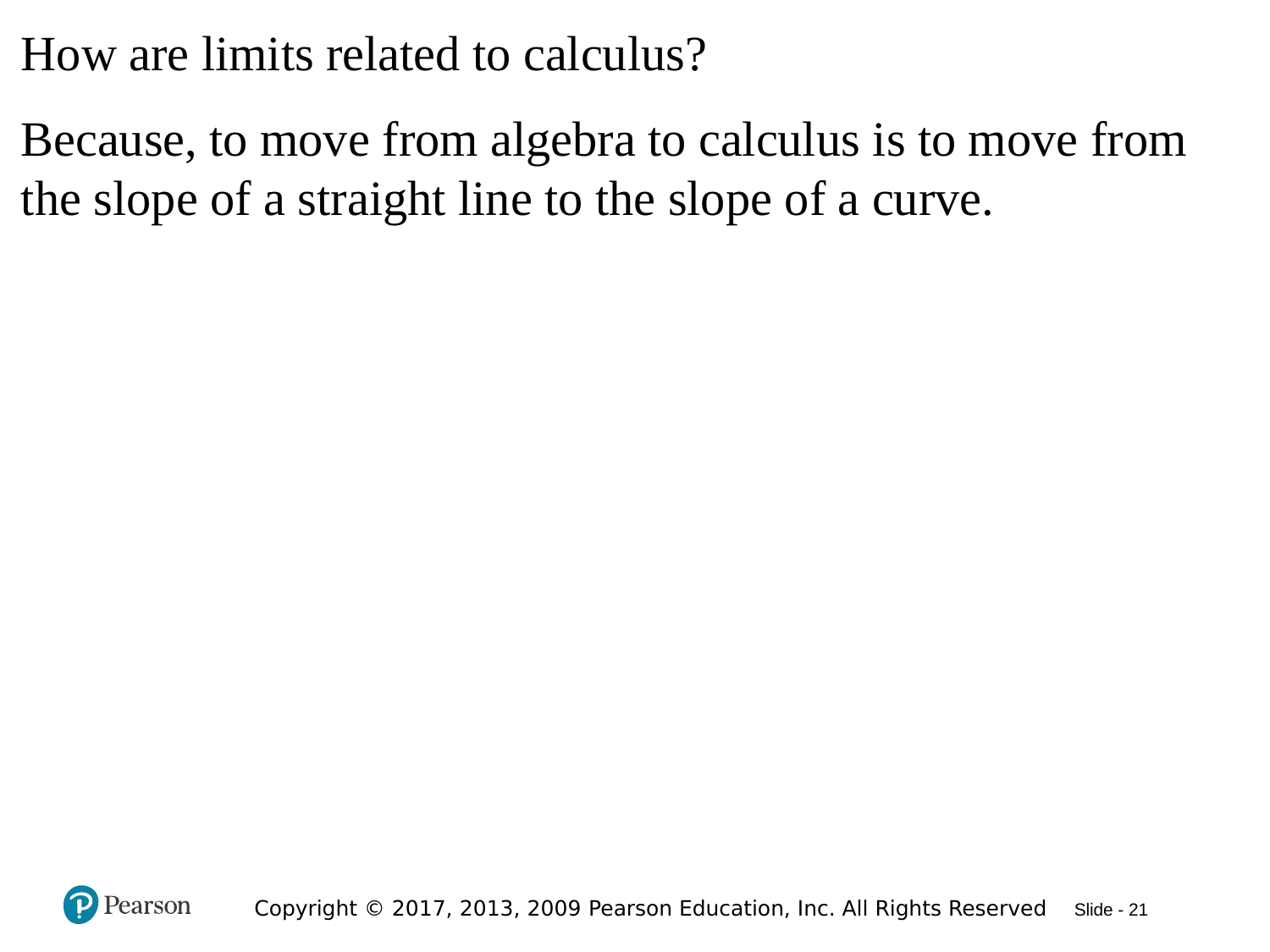

How are limits related to calculus?
Because, to move from algebra to calculus is to move from the slope of a straight line to the slope of a curve.